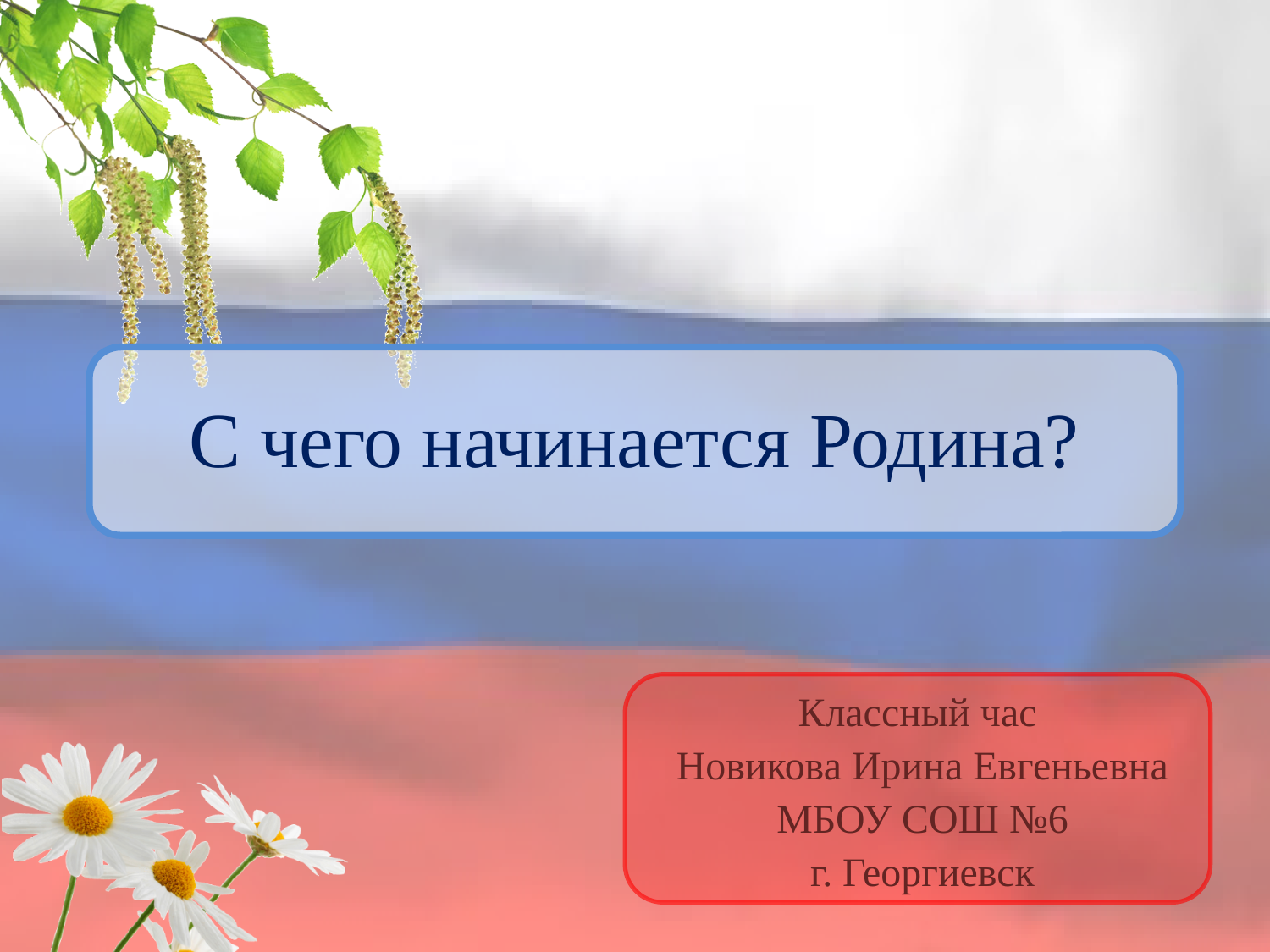

# С чего начинается Родина?
Классный час
Новикова Ирина Евгеньевна
МБОУ СОШ №6
г. Георгиевск